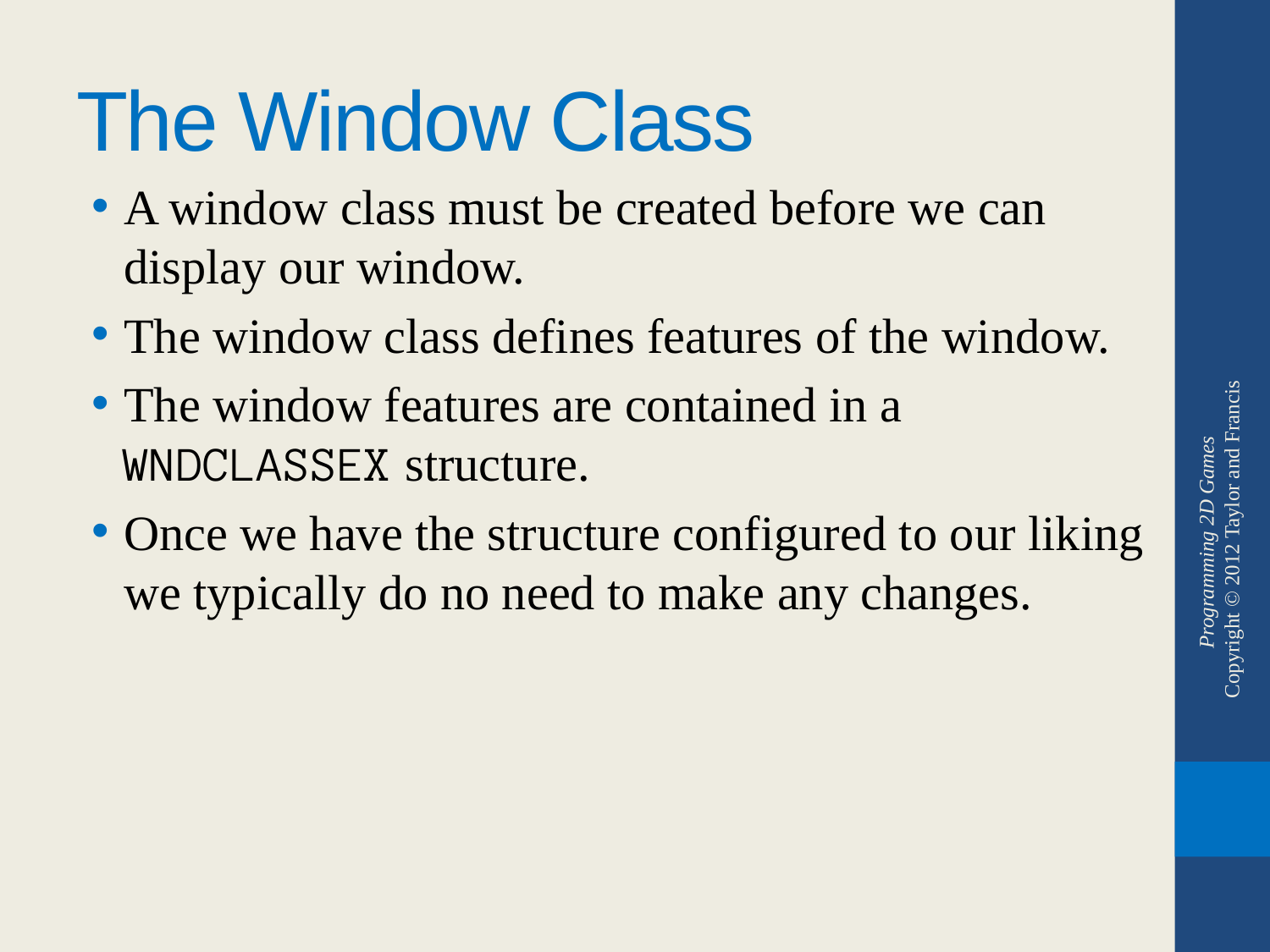

# The Window Class
A window class must be created before we can display our window.
The window class defines features of the window.
The window features are contained in a WNDCLASSEX structure.
Once we have the structure configured to our liking we typically do no need to make any changes.

Programming 2D Games
Copyright © 2012 Taylor and Francis